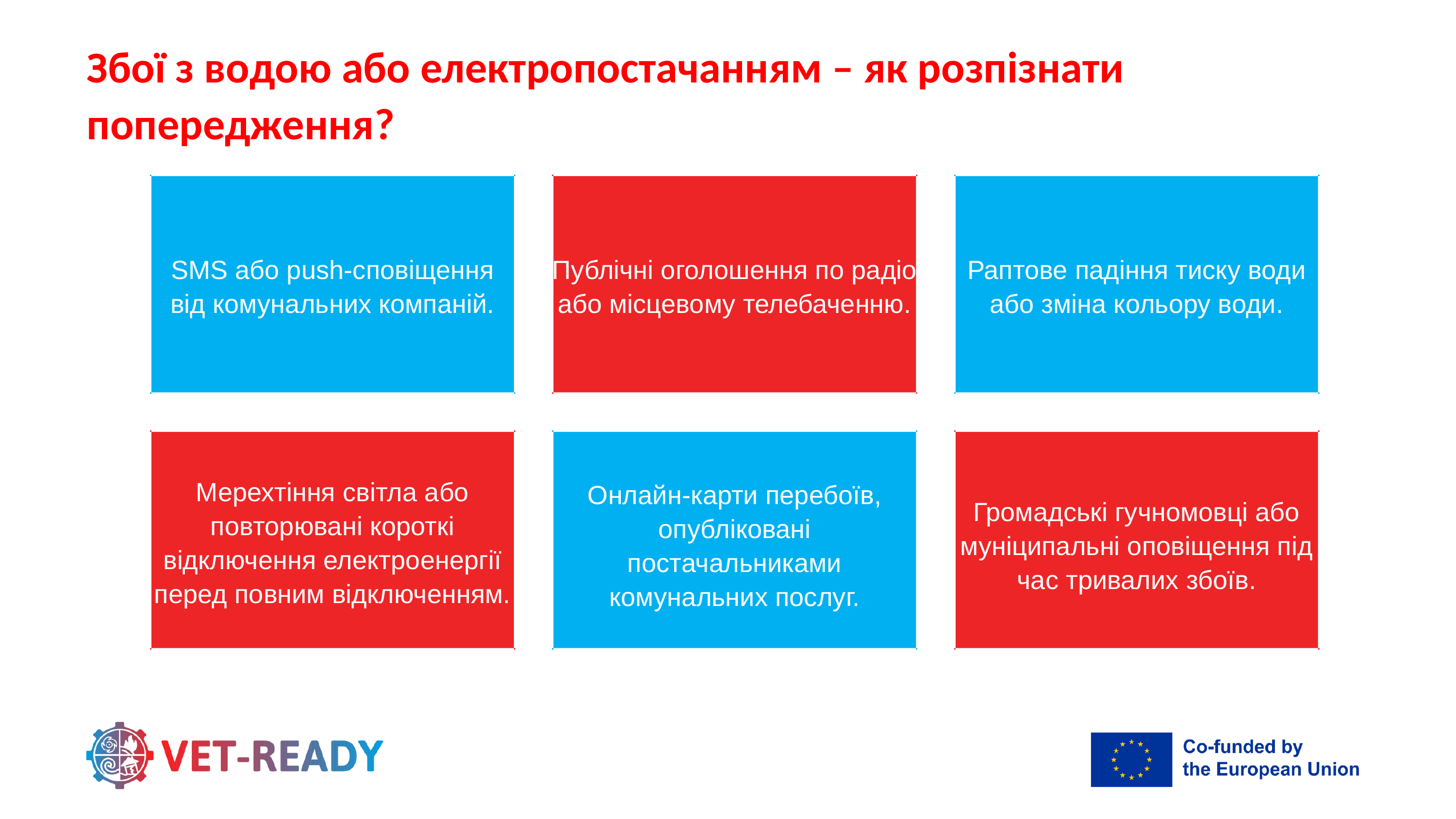

Збої з водою або електропостачанням – як розпізнати попередження?

SMS або push-сповіщення від комунальних компаній.

Публічні оголошення по радіо або місцевому телебаченню.

Раптове падіння тиску води або зміна кольору води.

Мерехтіння світла або повторювані короткі відключення електроенергії перед повним відключенням.

Онлайн-карти перебоїв, опубліковані постачальниками комунальних послуг.

Громадські гучномовці або муніципальні оповіщення під час тривалих збоїв.